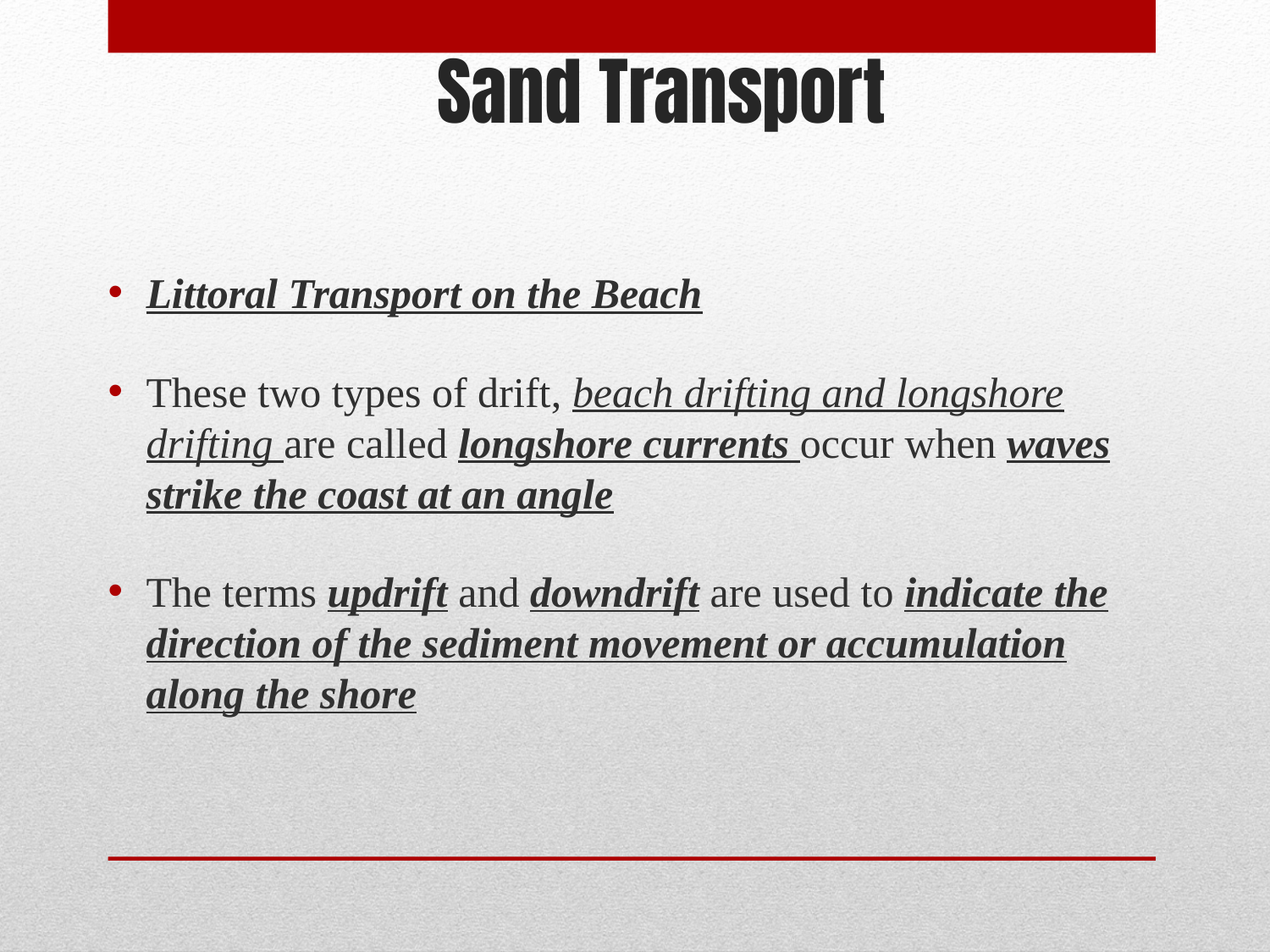

Sand Transport
Littoral Transport on the Beach

These two types of drift, beach drifting and longshore drifting are called longshore currents occur when waves strike the coast at an angle

The terms updrift and downdrift are used to indicate the direction of the sediment movement or accumulation along the shore